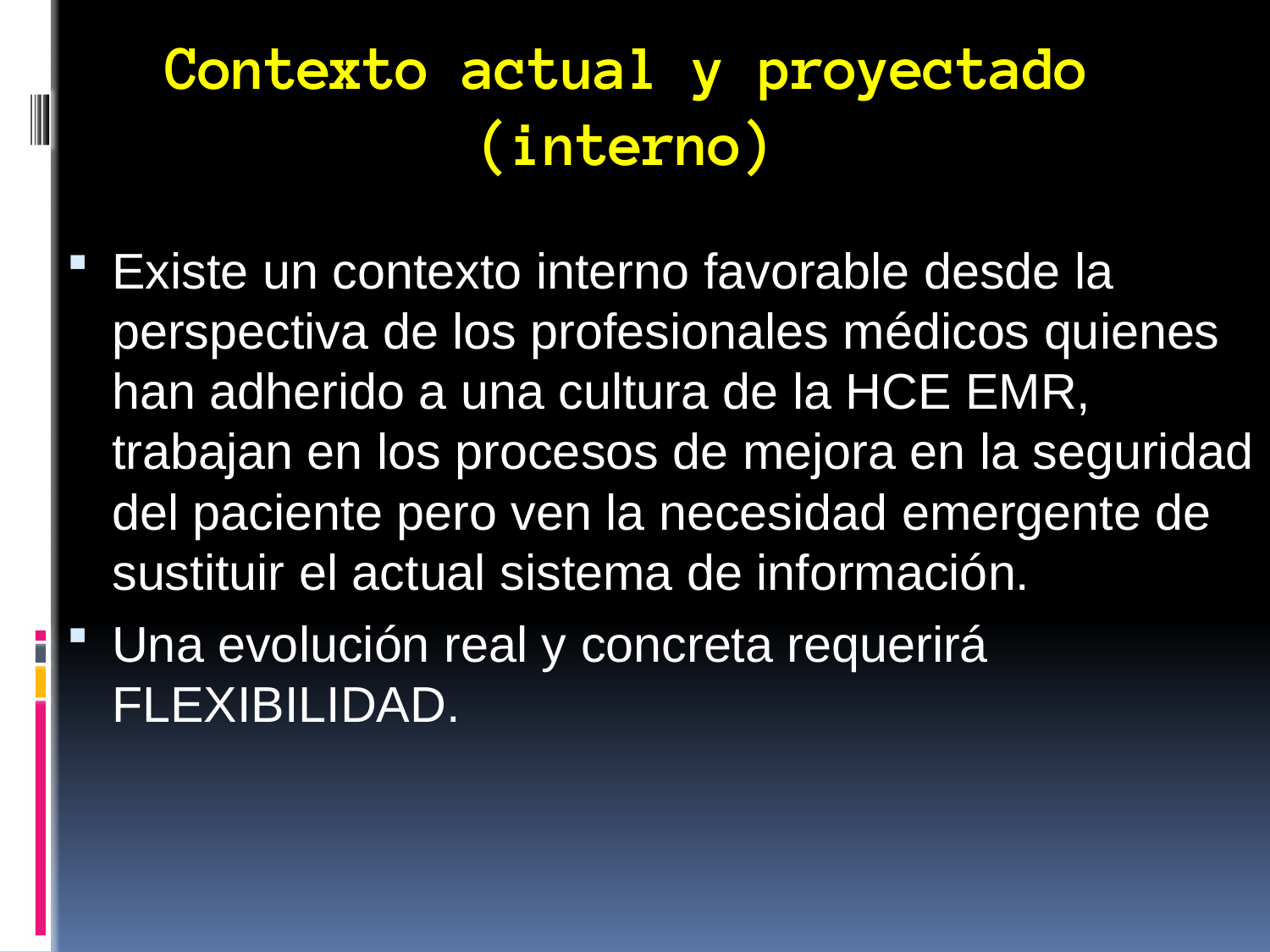

# Contexto actual y proyectado (interno)
Existe un contexto interno favorable desde la perspectiva de los profesionales médicos quienes han adherido a una cultura de la HCE EMR, trabajan en los procesos de mejora en la seguridad del paciente pero ven la necesidad emergente de sustituir el actual sistema de información.
Una evolución real y concreta requerirá FLEXIBILIDAD.